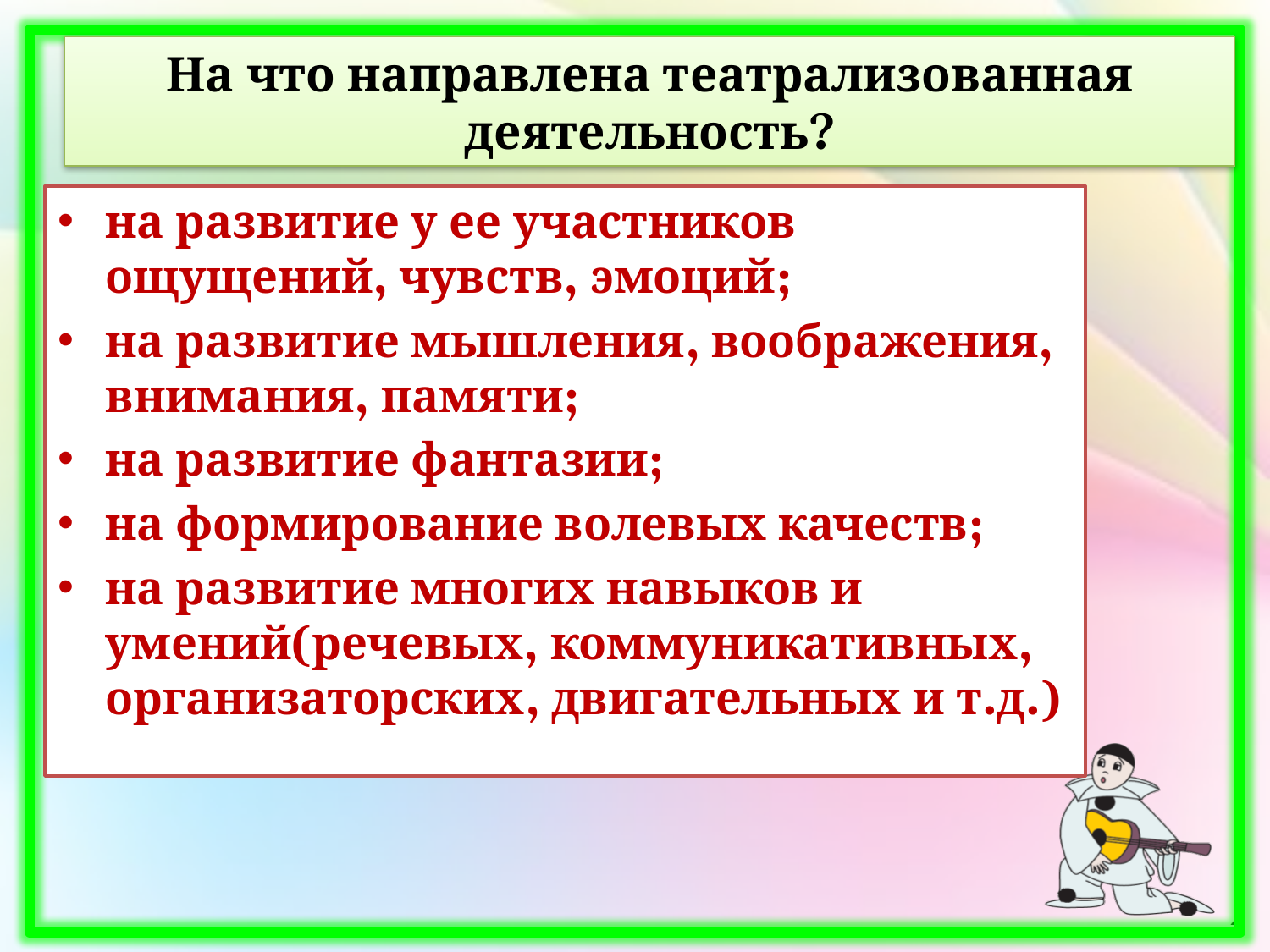

# На что направлена театрализованная деятельность?
на развитие у ее участников ощущений, чувств, эмоций;
на развитие мышления, воображения, внимания, памяти;
на развитие фантазии;
на формирование волевых качеств;
на развитие многих навыков и умений(речевых, коммуникативных, организаторских, двигательных и т.д.)